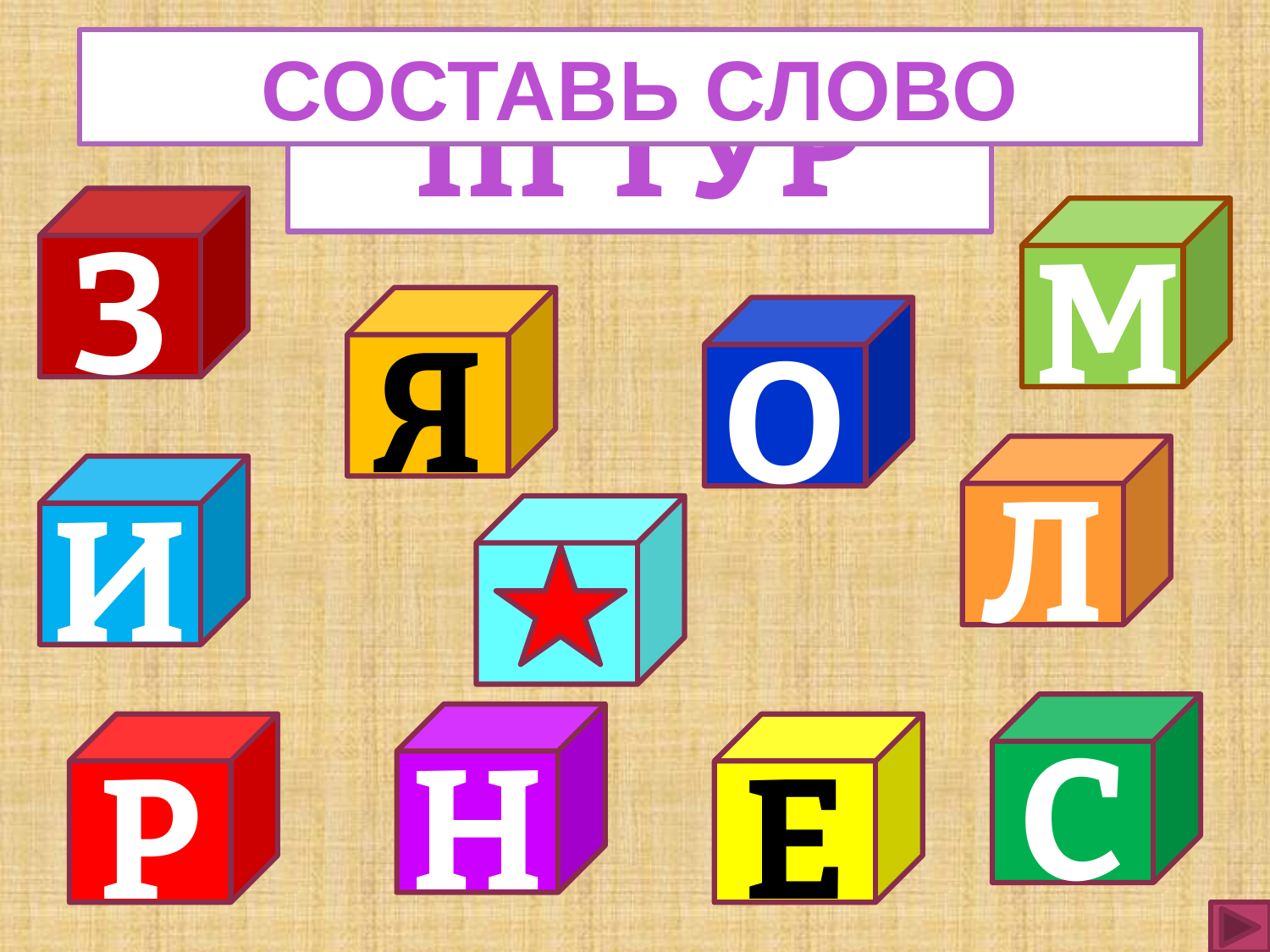

СОСТАВЬ СЛОВО
III ТУР
З
М
Я
О
Л
И

С
Н
Р
Е